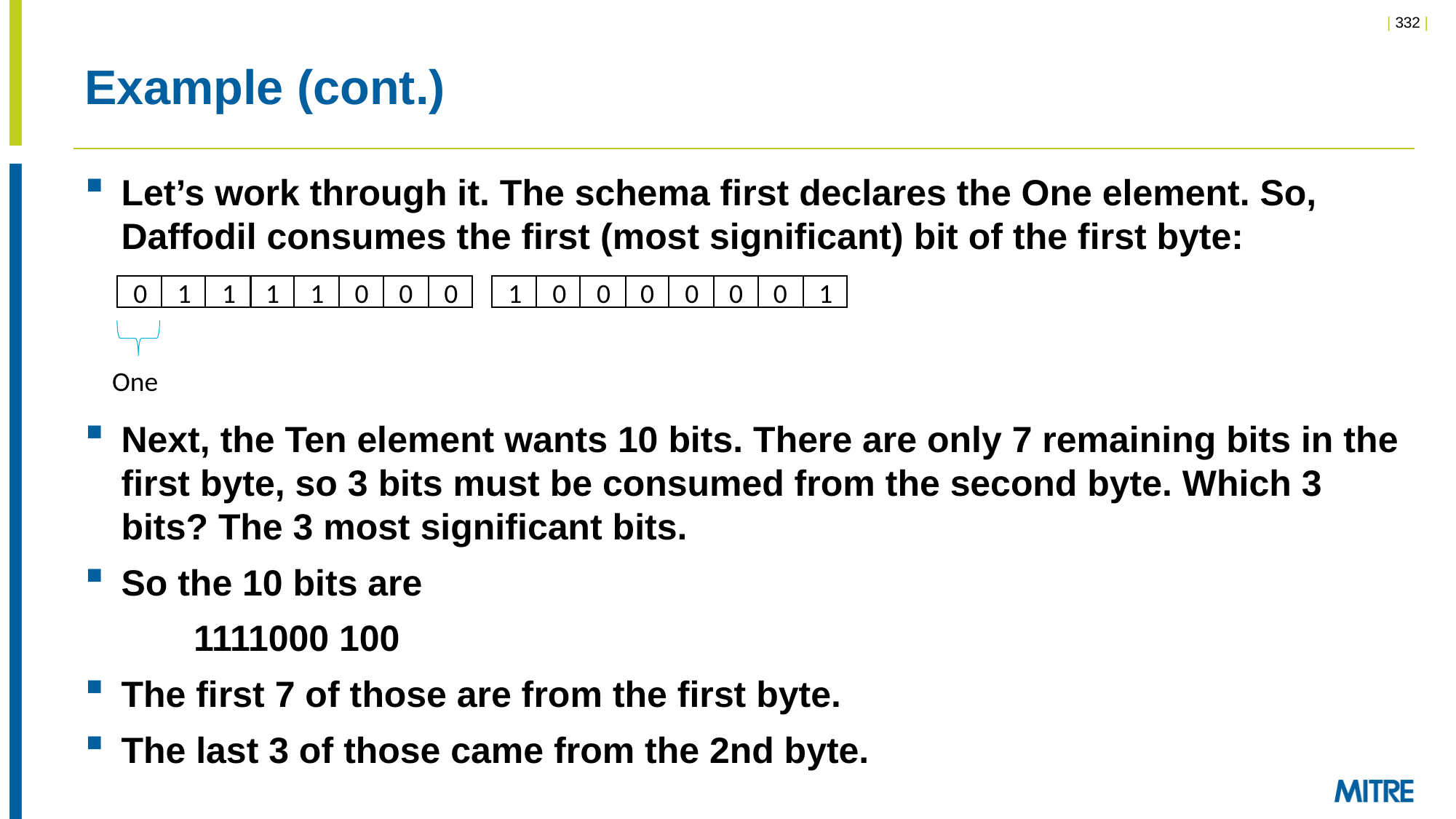

# Example (cont.)
Let’s work through it. The schema first declares the One element. So, Daffodil consumes the first (most significant) bit of the first byte:
0
1
0
0
1
1
1
0

1
0
0
1
0
0
0
0

One
Next, the Ten element wants 10 bits. There are only 7 remaining bits in the first byte, so 3 bits must be consumed from the second byte. Which 3 bits? The 3 most significant bits.
So the 10 bits are
	1111000 100
The first 7 of those are from the first byte.
The last 3 of those came from the 2nd byte.